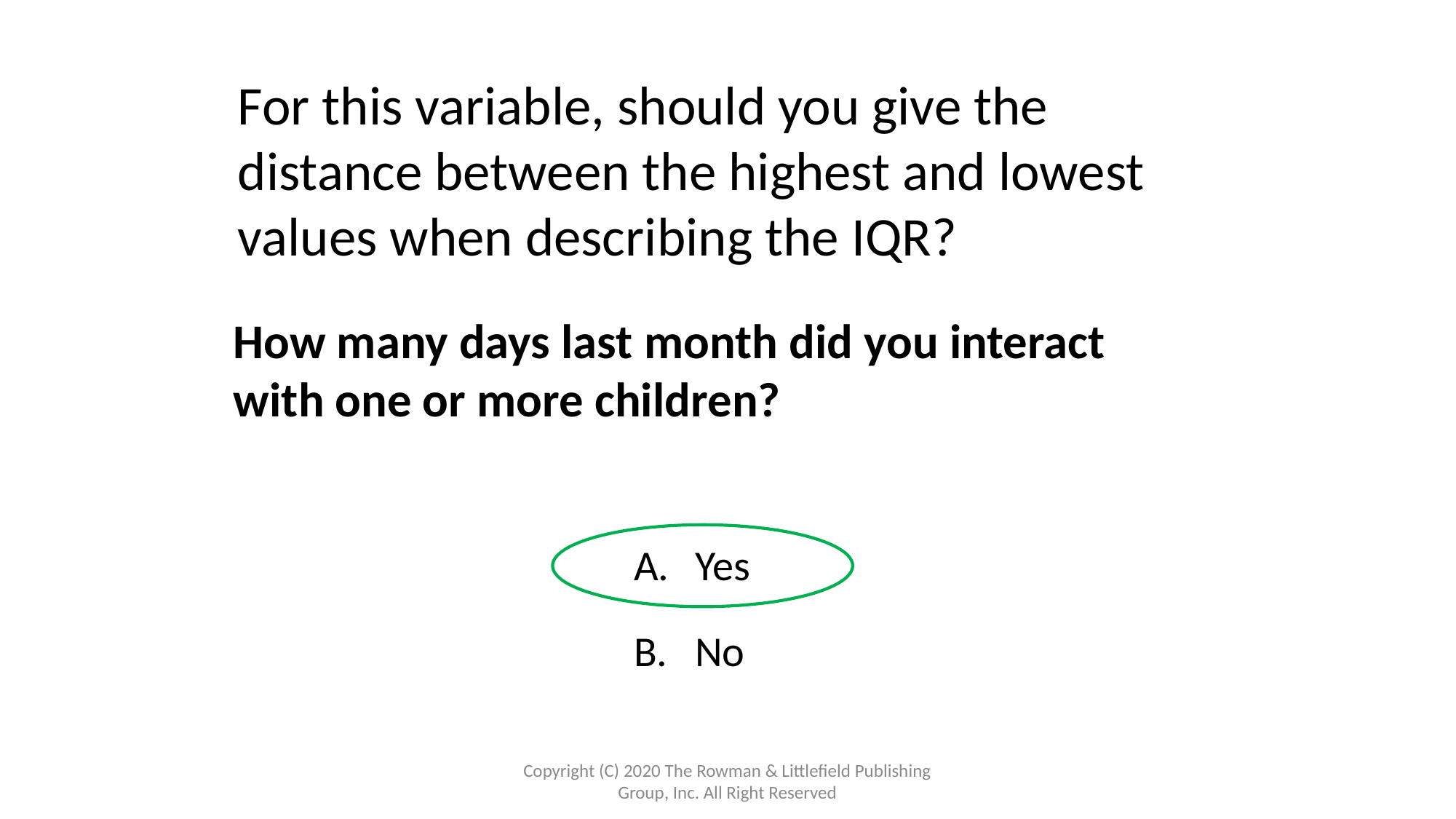

# For this variable, should you give the distance between the highest and lowest values when describing the IQR?
How many days last month did you interact with one or more children?

Yes
No
Copyright (C) 2020 The Rowman & Littlefield Publishing Group, Inc. All Right Reserved